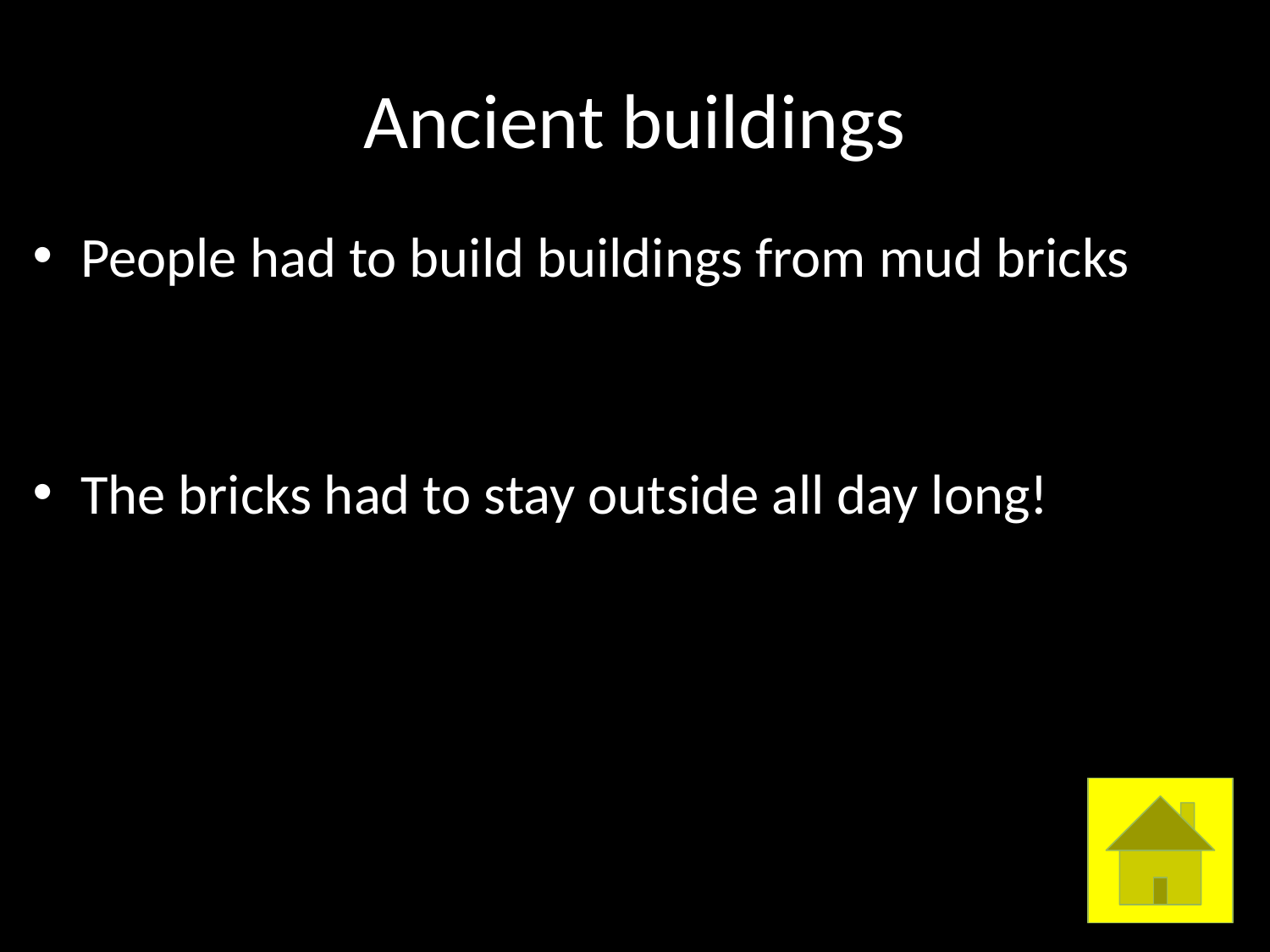

# Ancient buildings
People had to build buildings from mud bricks

The bricks had to stay outside all day long!